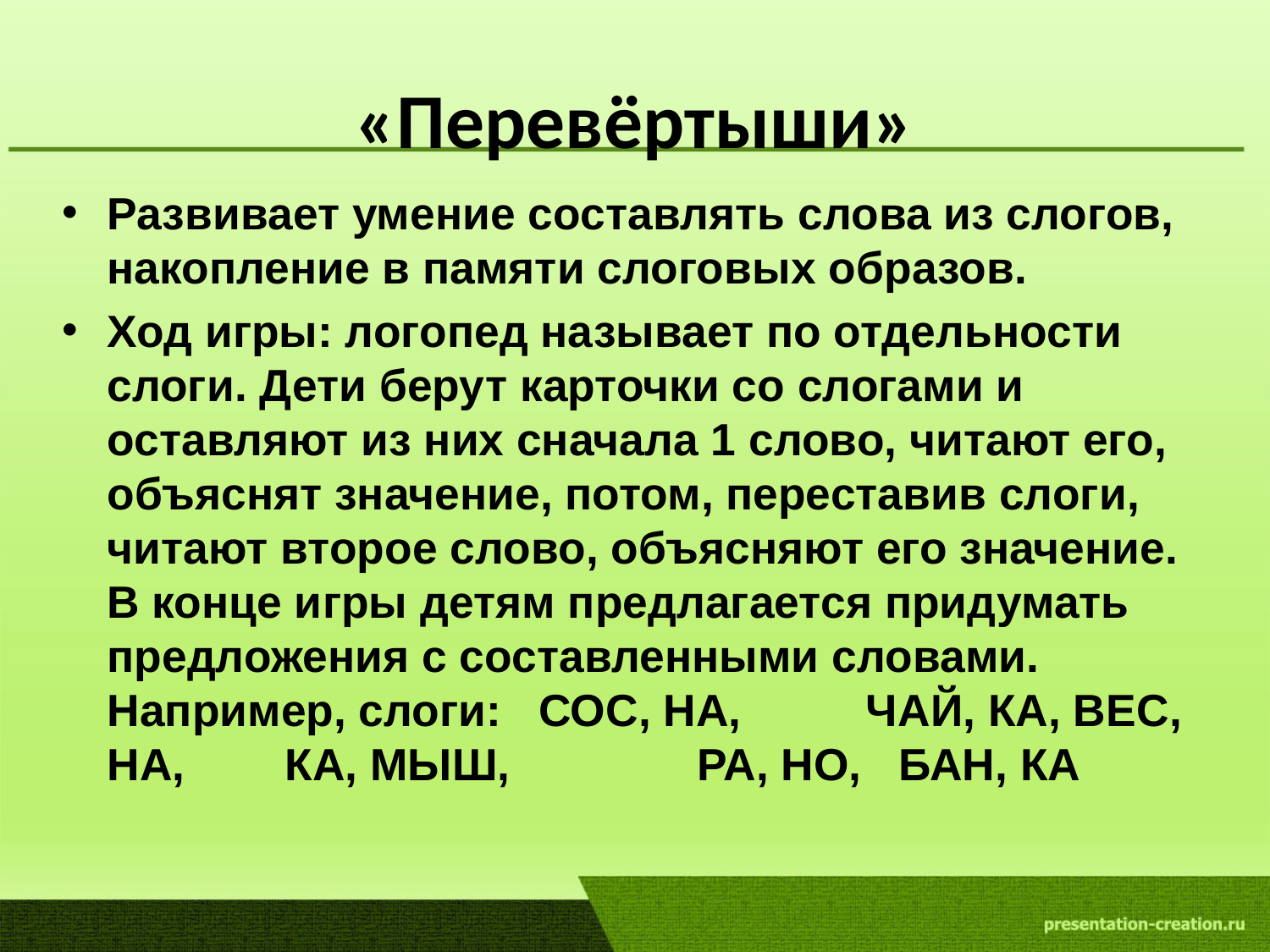

# «Перевёртыши»
Развивает умение составлять слова из слогов, накопление в памяти слоговых образов.
Ход игры: логопед называет по отдельности слоги. Дети берут карточки со слогами и оставляют из них сначала 1 слово, читают его, объяснят значение, потом, переставив слоги, читают второе слово, объясняют его значение. В конце игры детям предлагается придумать предложения с составленными словами. Например, слоги:   СОС, НА,          ЧАЙ, КА, ВЕС, НА,        КА, МЫШ,               РА, НО,   БАН, КА